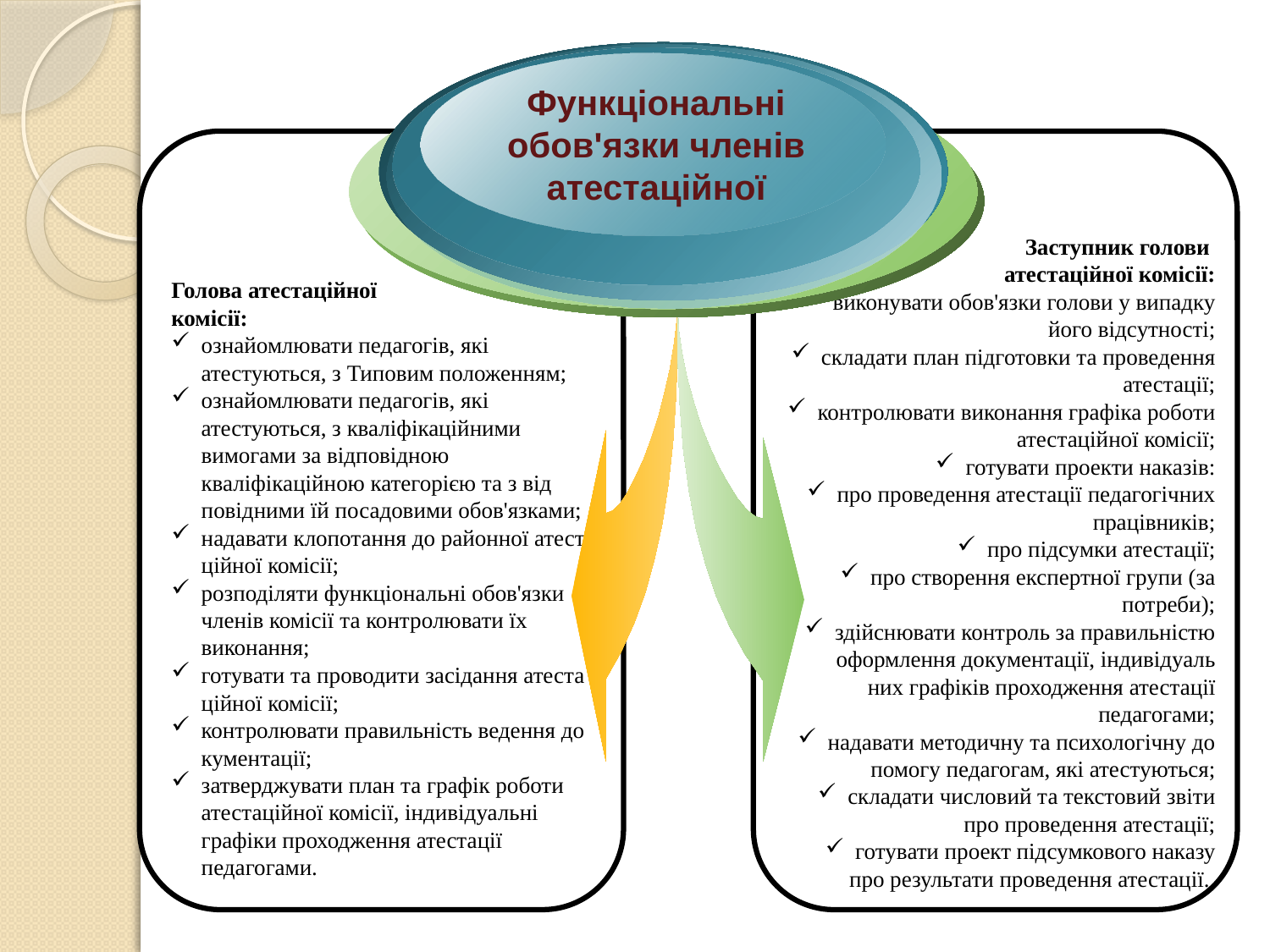

Функціональні обов'язки членів атестаційної

Заступник голови
атестаційної комісії:
виконувати обов'язки голови у випадку його відсутності;
складати план підготовки та проведення атестації;
контролювати виконання графіка роботи атестаційної комісії;
готувати проекти наказів:
про проведення атестації педагогічних працівників;
про підсумки атестації;
про створення експертної групи (за потреби);
здійснювати контроль за правильністю оформлення документації, індивідуаль­них графіків проходження атестації педагогами;
надавати методичну та психологічну до­помогу педагогам, які атестуються;
складати числовий та текстовий звіти про проведення атестації;
готувати проект підсумкового наказу про результати проведення атестації.
Голова атестаційної
комісії:
ознайомлювати педагогів, які атестуються, з Типовим положенням;
ознайомлювати педагогів, які атестуються, з кваліфікаційними вимогами за відповід­ною кваліфікаційною категорією та з від­повідними їй посадовими обов'язками;
надавати клопотання до районної атеста­ційної комісії;
розподіляти функціональні обов'язки чле­нів комісії та контролювати їх виконання;
готувати та проводити засідання атеста­ційної комісії;
контролювати правильність ведення до­кументації;
затверджувати план та графік роботи атестаційної комісії, індивідуальні графіки проходження атестації педагогами.